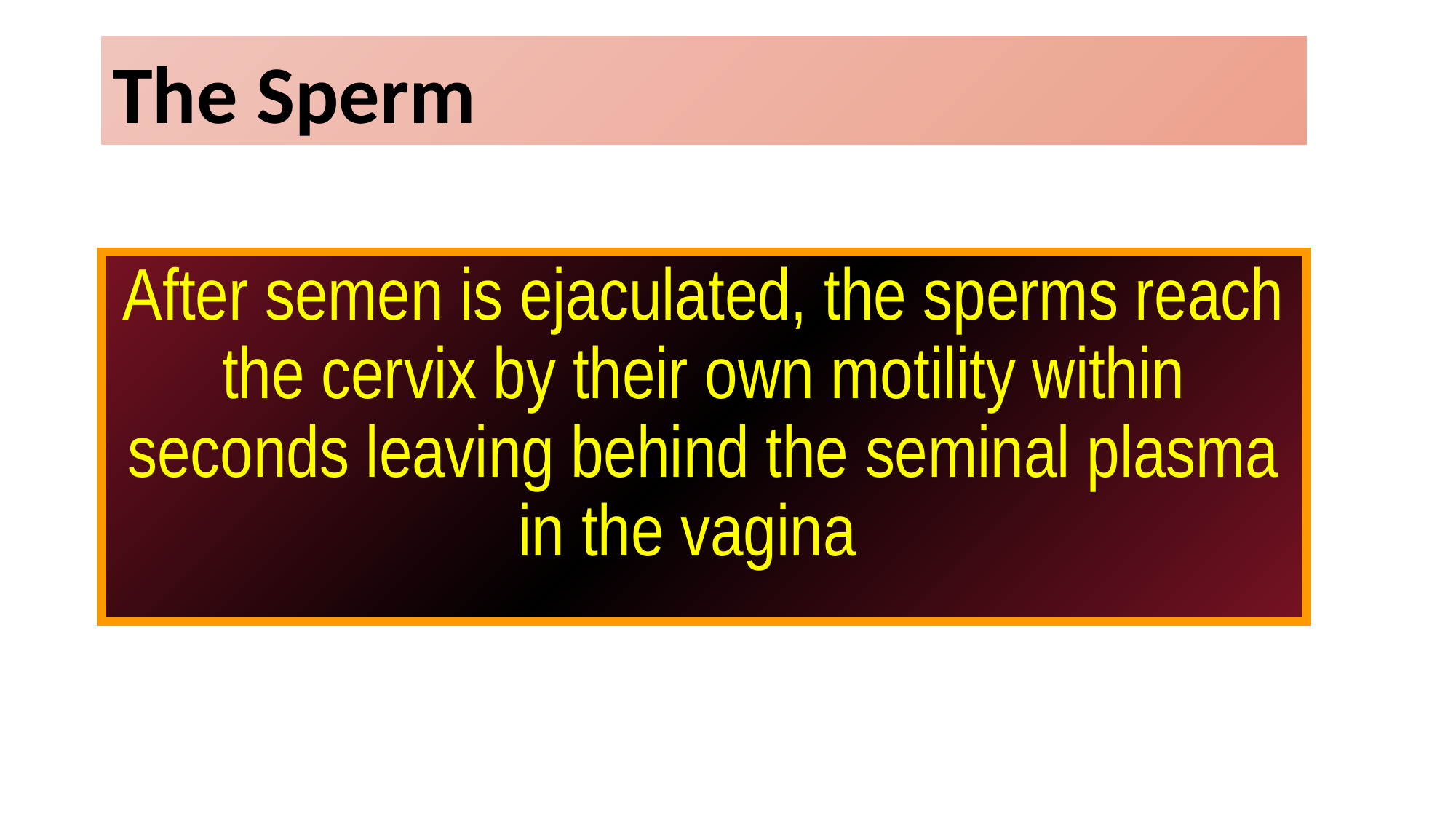

The Sperm
After semen is ejaculated, the sperms reach the cervix by their own motility within seconds leaving behind the seminal plasma in the vagina